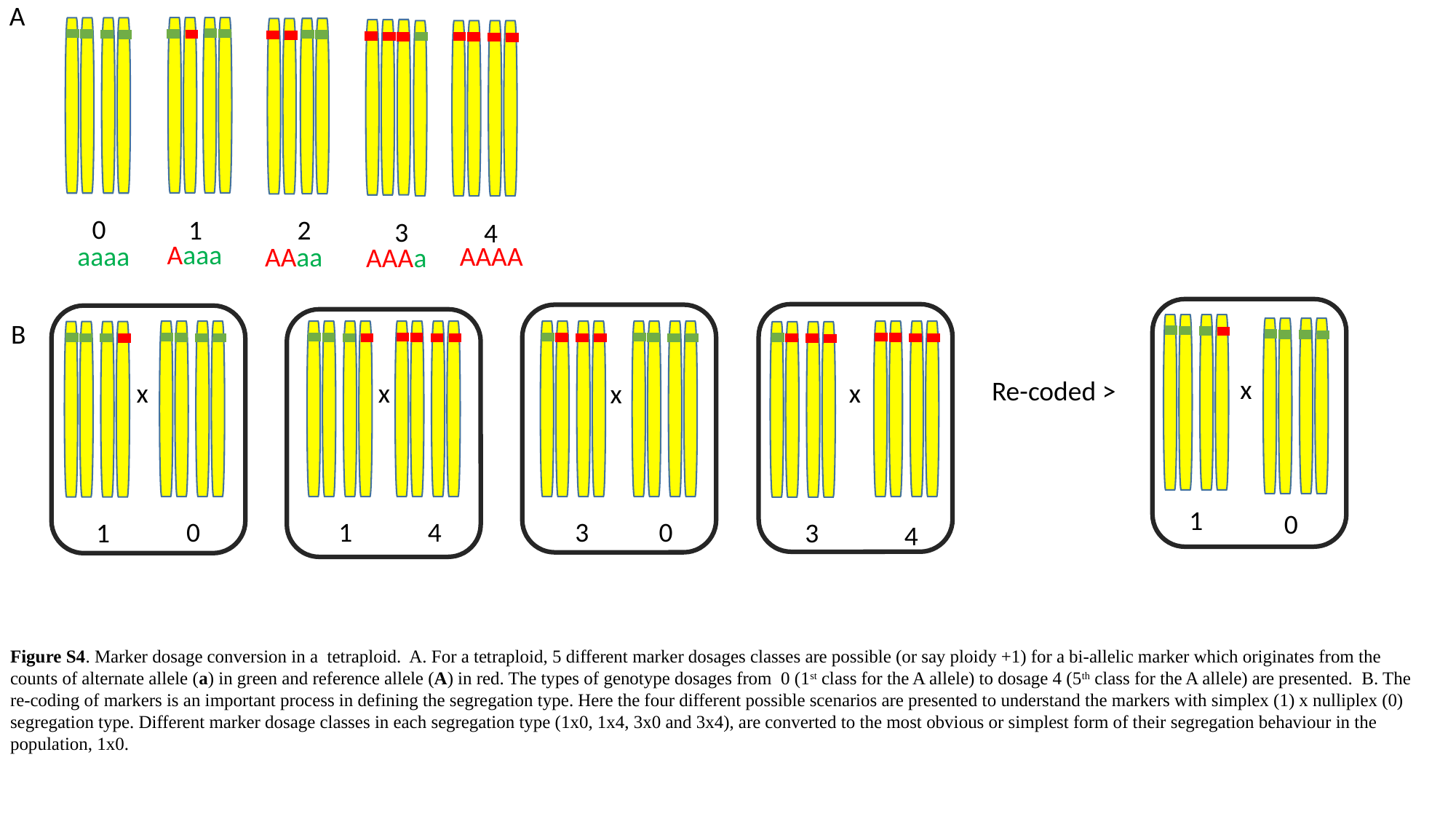

A

0
1
2
3
4
Aaaa
aaaa
AAAA
AAaa
AAAa

B

x
Re-coded >
x
x
x
x
1
0
3
4
0
0
1
3
1
4
Figure S4. Marker dosage conversion in a  tetraploid.  A. For a tetraploid, 5 different marker dosages classes are possible (or say ploidy +1) for a bi-allelic marker which originates from the counts of alternate allele (a) in green and reference allele (A) in red. The types of genotype dosages from  0 (1st class for the A allele) to dosage 4 (5th class for the A allele) are presented.  B. The re-coding of markers is an important process in defining the segregation type. Here the four different possible scenarios are presented to understand the markers with simplex (1) x nulliplex (0) segregation type. Different marker dosage classes in each segregation type (1x0, 1x4, 3x0 and 3x4), are converted to the most obvious or simplest form of their segregation behaviour in the population, 1x0.